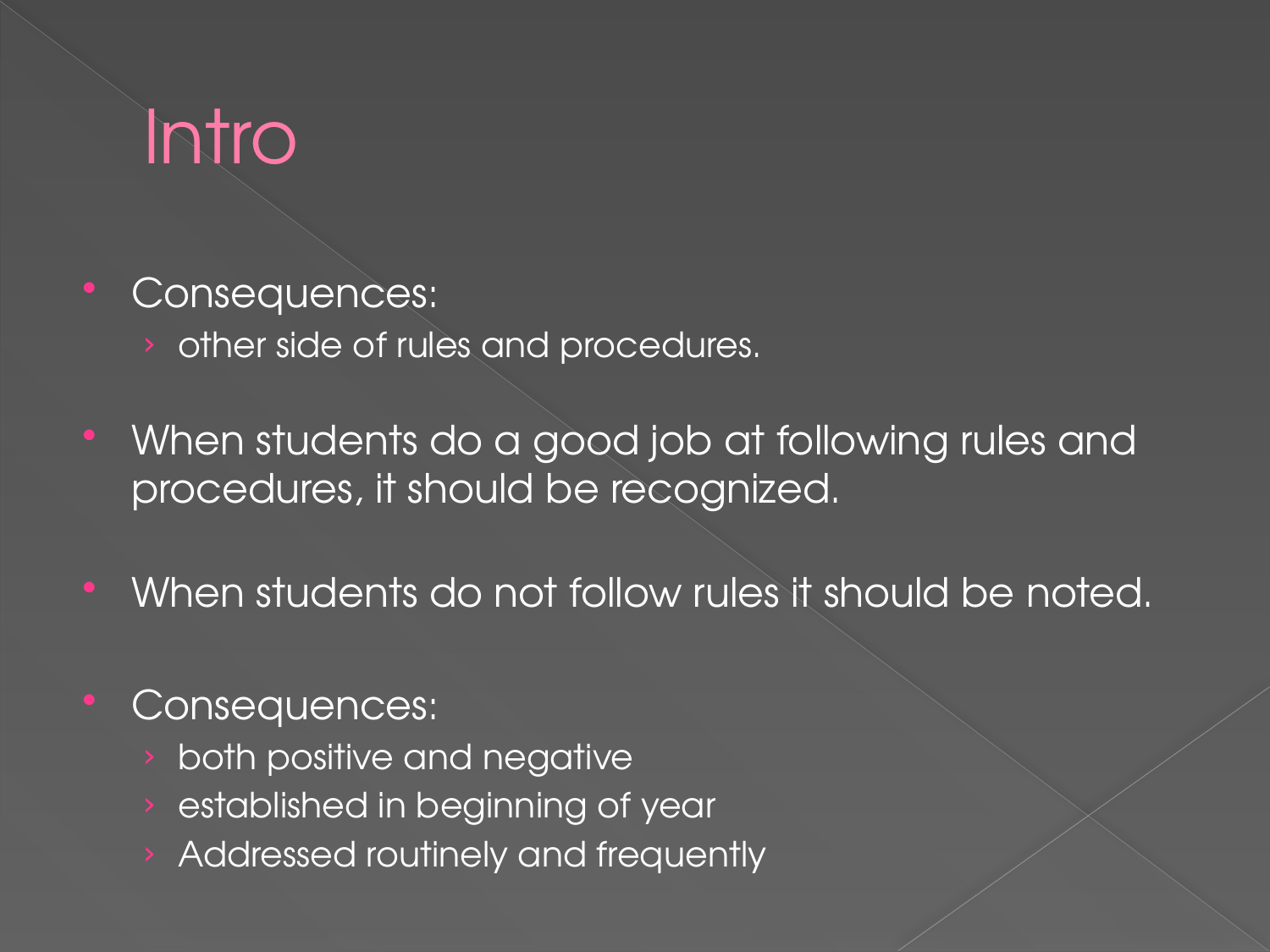

# Intro
Consequences:
other side of rules and procedures.
When students do a good job at following rules and procedures, it should be recognized.
When students do not follow rules it should be noted.

Consequences:
both positive and negative
established in beginning of year
Addressed routinely and frequently